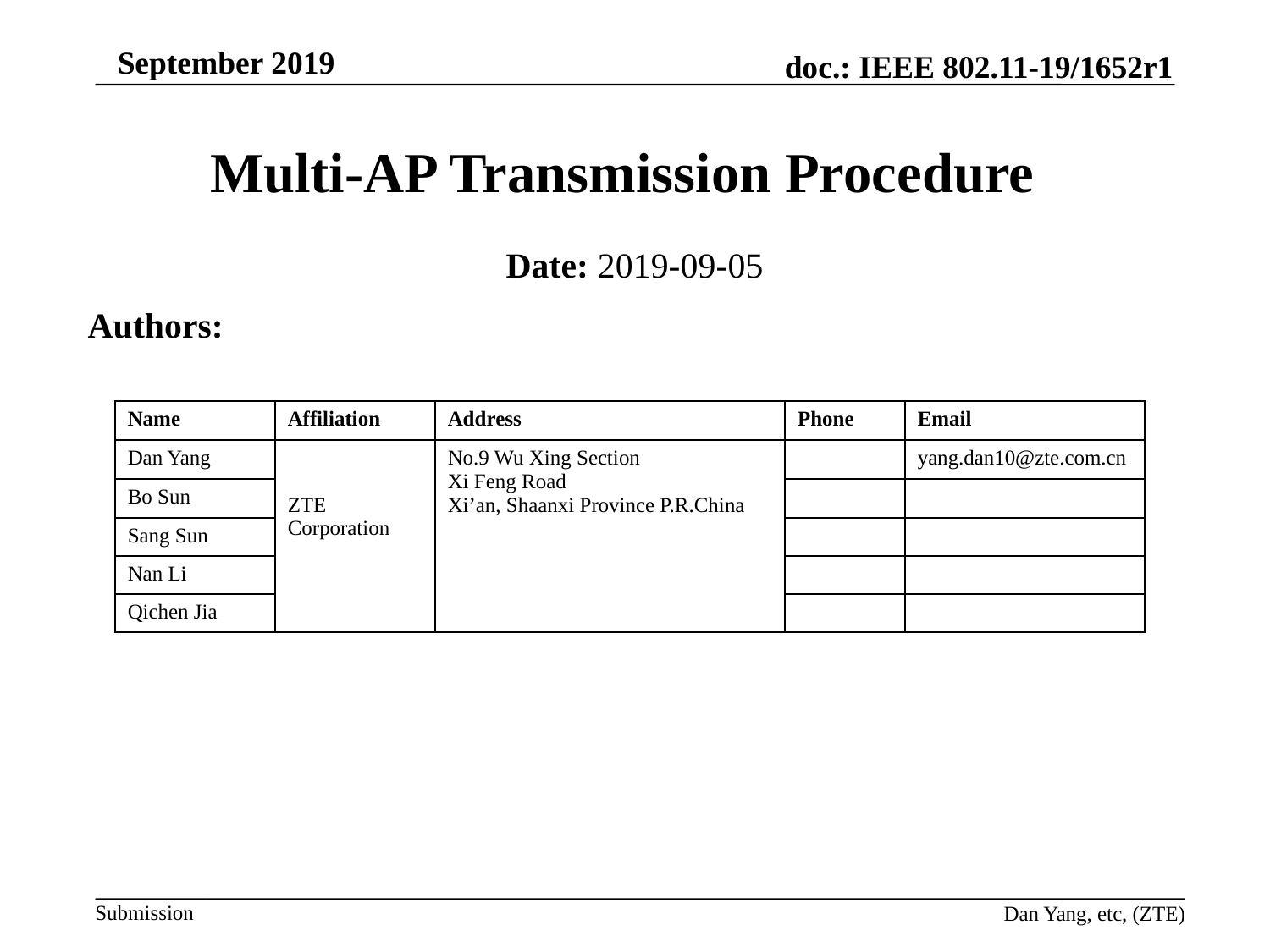

Multi-AP Transmission Procedure
Date: 2019-09-05
Authors:
| Name | Affiliation | Address | Phone | Email |
| --- | --- | --- | --- | --- |
| Dan Yang | ZTE Corporation | No.9 Wu Xing Section Xi Feng Road Xi’an, Shaanxi Province P.R.China |  | yang.dan10@zte.com.cn |
| Bo Sun |  |  |  |  |
| Sang Sun |  |  |  |  |
| Nan Li |  |  |  |  |
| Qichen Jia |  |  |  |  |
1
Dan Yang, etc, (ZTE)